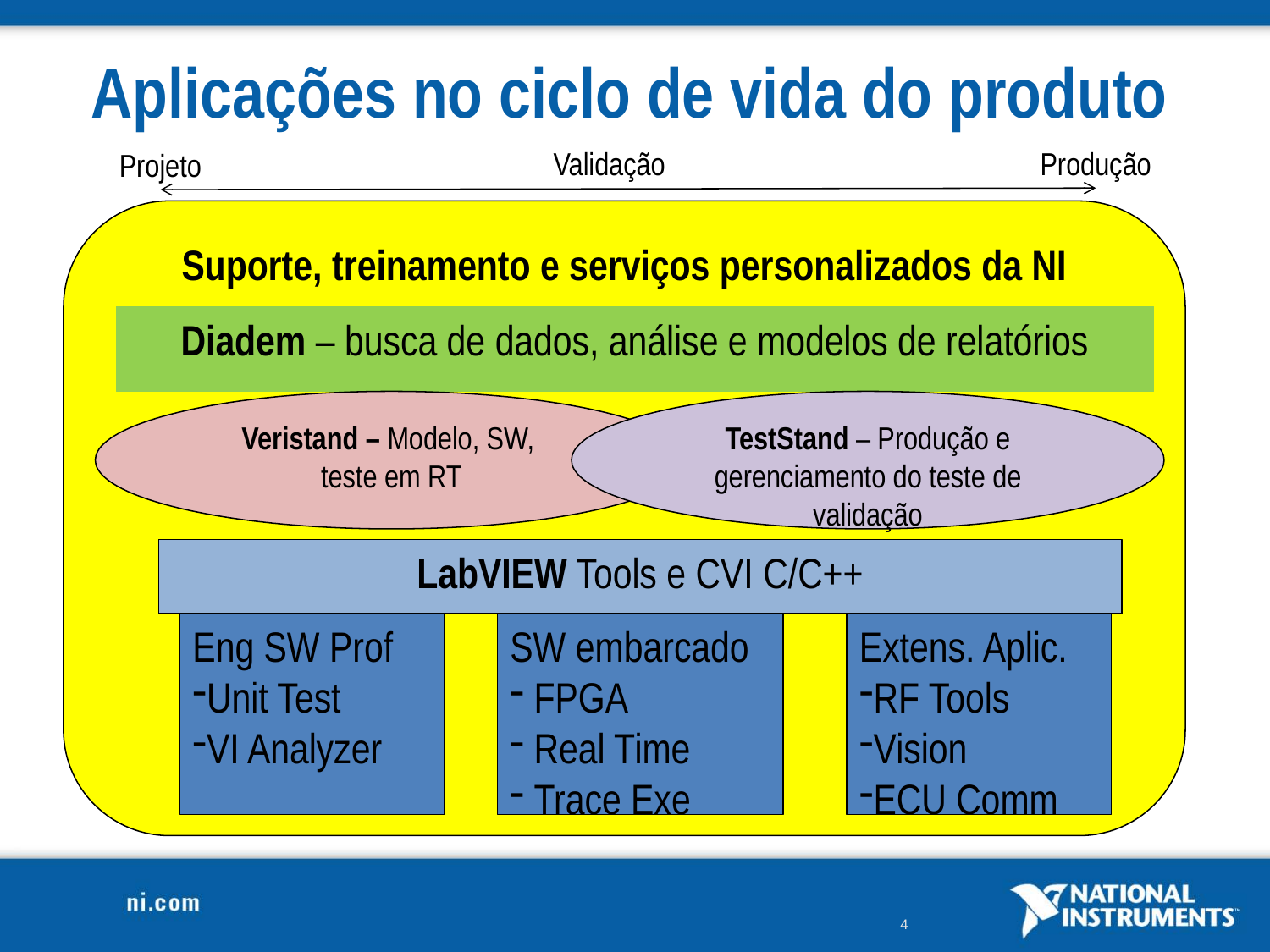

# Aplicações no ciclo de vida do produto
Validação
Produção
Projeto
Suporte, treinamento e serviços personalizados da NI
Diadem – busca de dados, análise e modelos de relatórios
Veristand – Modelo, SW,
teste em RT

TestStand – Produção e gerenciamento do teste de validação

LabVIEW Tools e CVI C/C++
Eng SW Prof
Unit Test
VI Analyzer
SW embarcado
 FPGA
 Real Time
 Trace Exe
Extens. Aplic.
RF Tools
Vision
ECU Comm